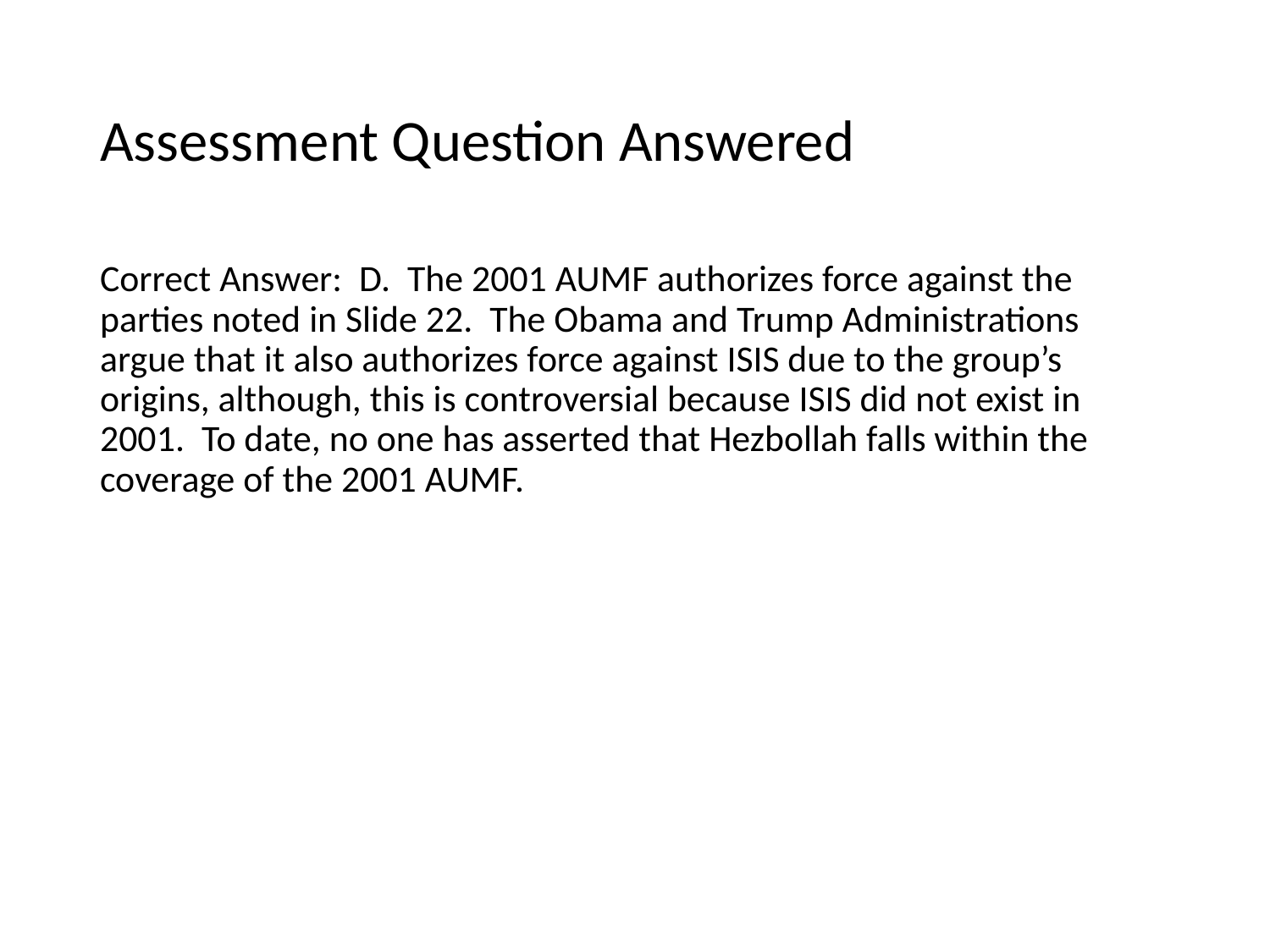

# Assessment Question Answered
Correct Answer:  D.  The 2001 AUMF authorizes force against the parties noted in Slide 22.  The Obama and Trump Administrations argue that it also authorizes force against ISIS due to the group’s origins, although, this is controversial because ISIS did not exist in 2001.  To date, no one has asserted that Hezbollah falls within the coverage of the 2001 AUMF.